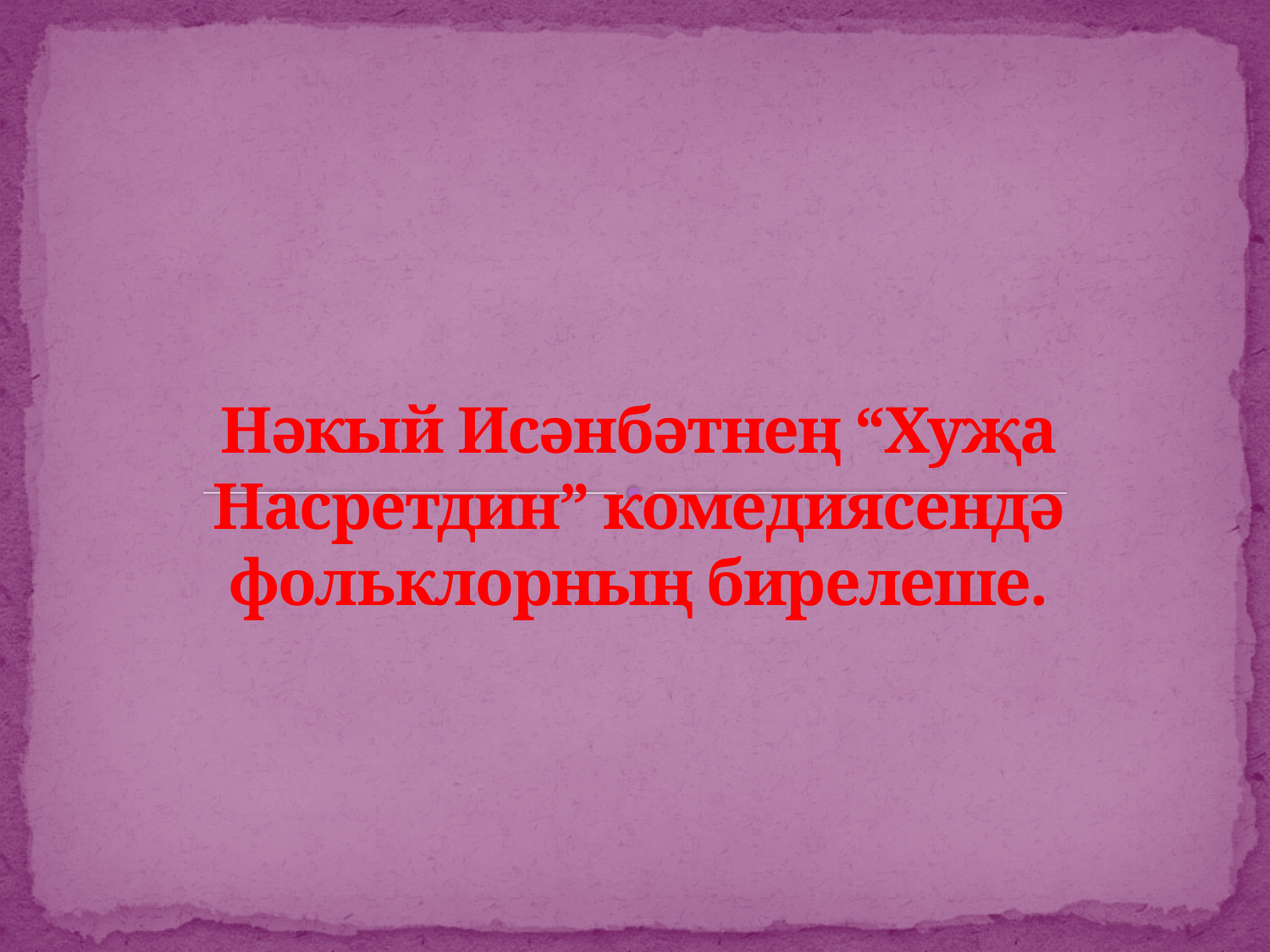

# Нәкый Исәнбәтнең “Хуҗа Насретдин” комедиясендә фольклорның бирелеше.